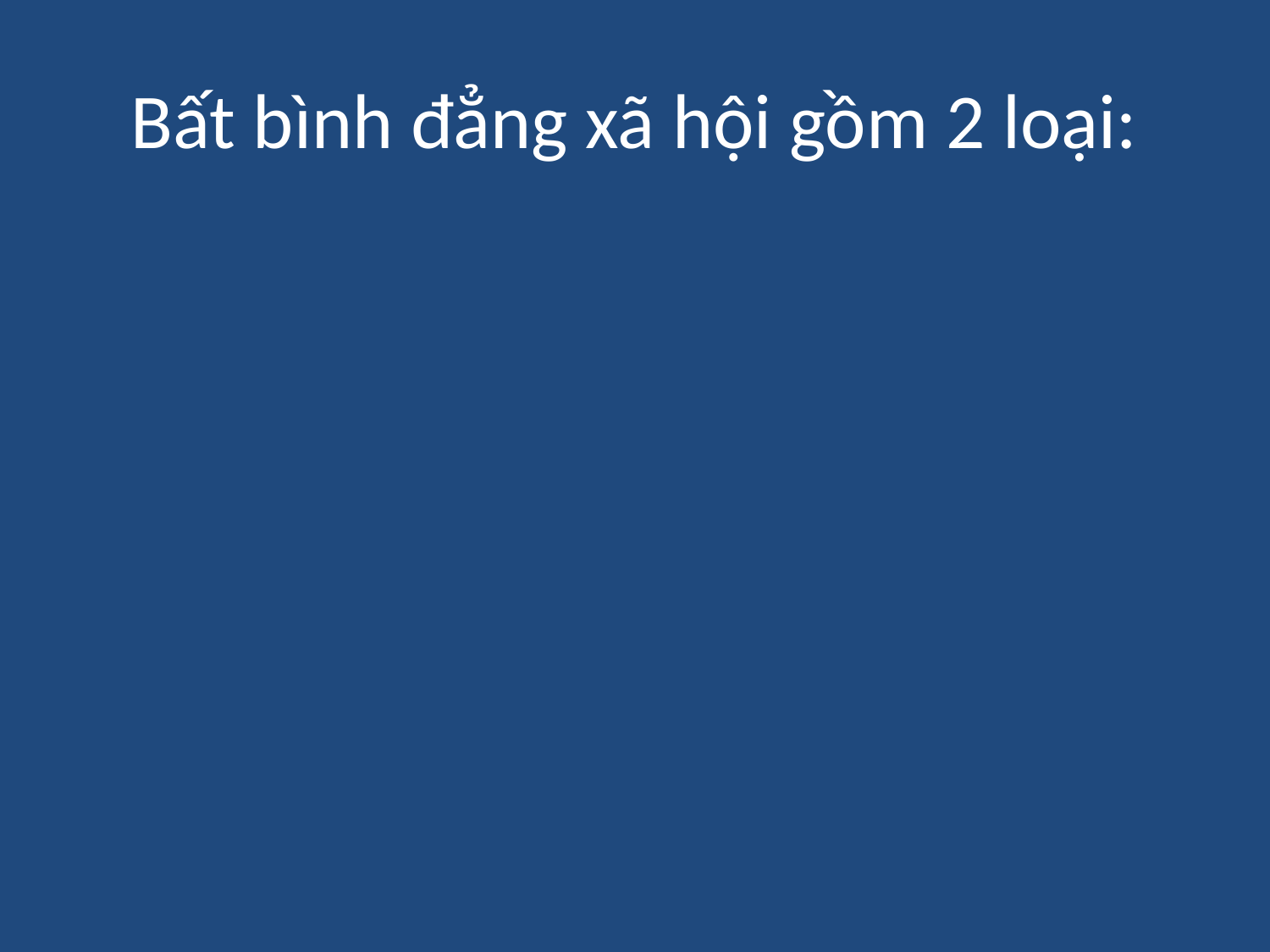

# Bất bình đẳng xã hội gồm 2 loại: